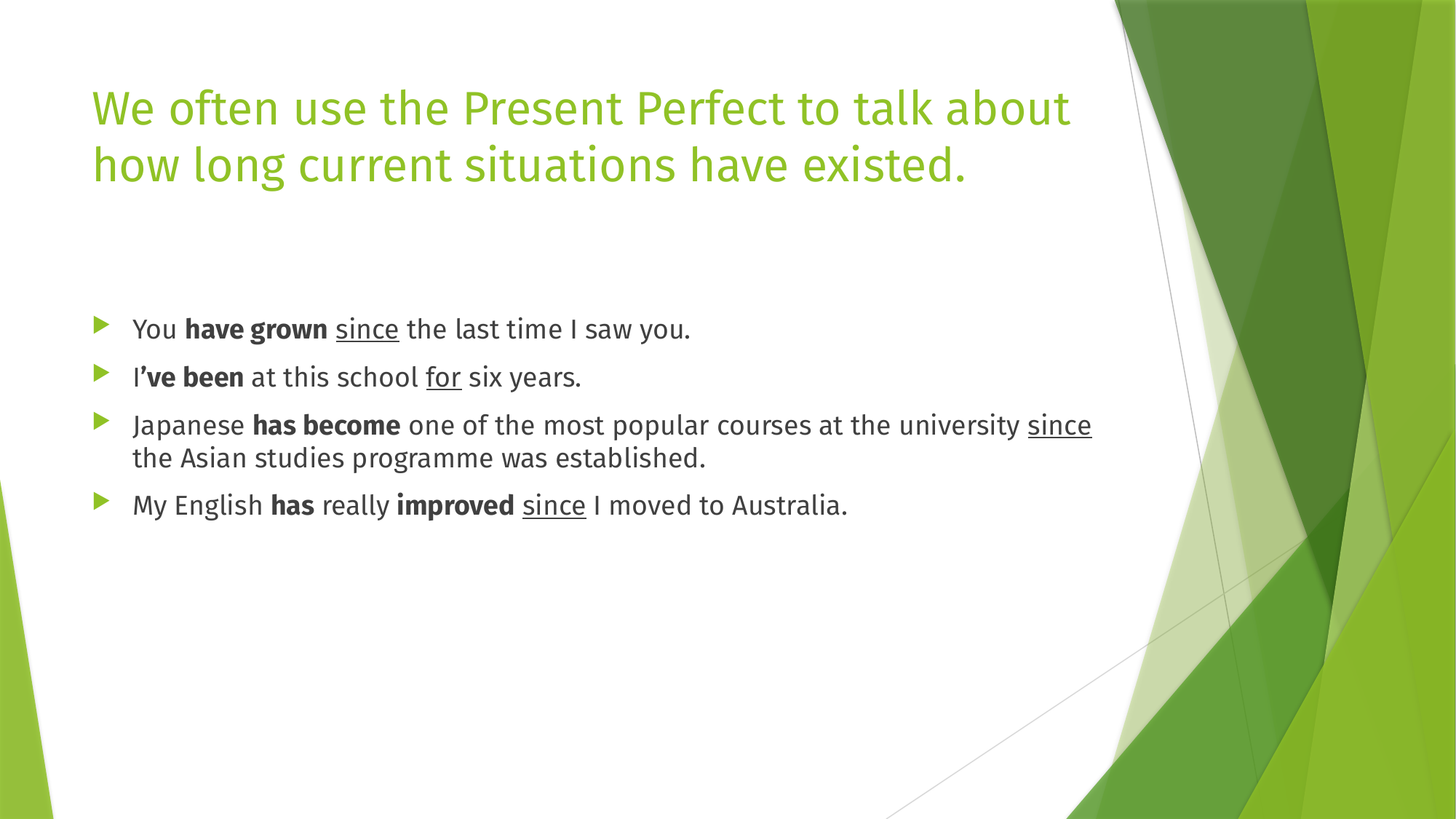

# We often use the Present Perfect to talk about how long current situations have existed.

You have grown since the last time I saw you.
I’ve been at this school for six years.
Japanese has become one of the most popular courses at the university since the Asian studies programme was established.
My English has really improved since I moved to Australia.